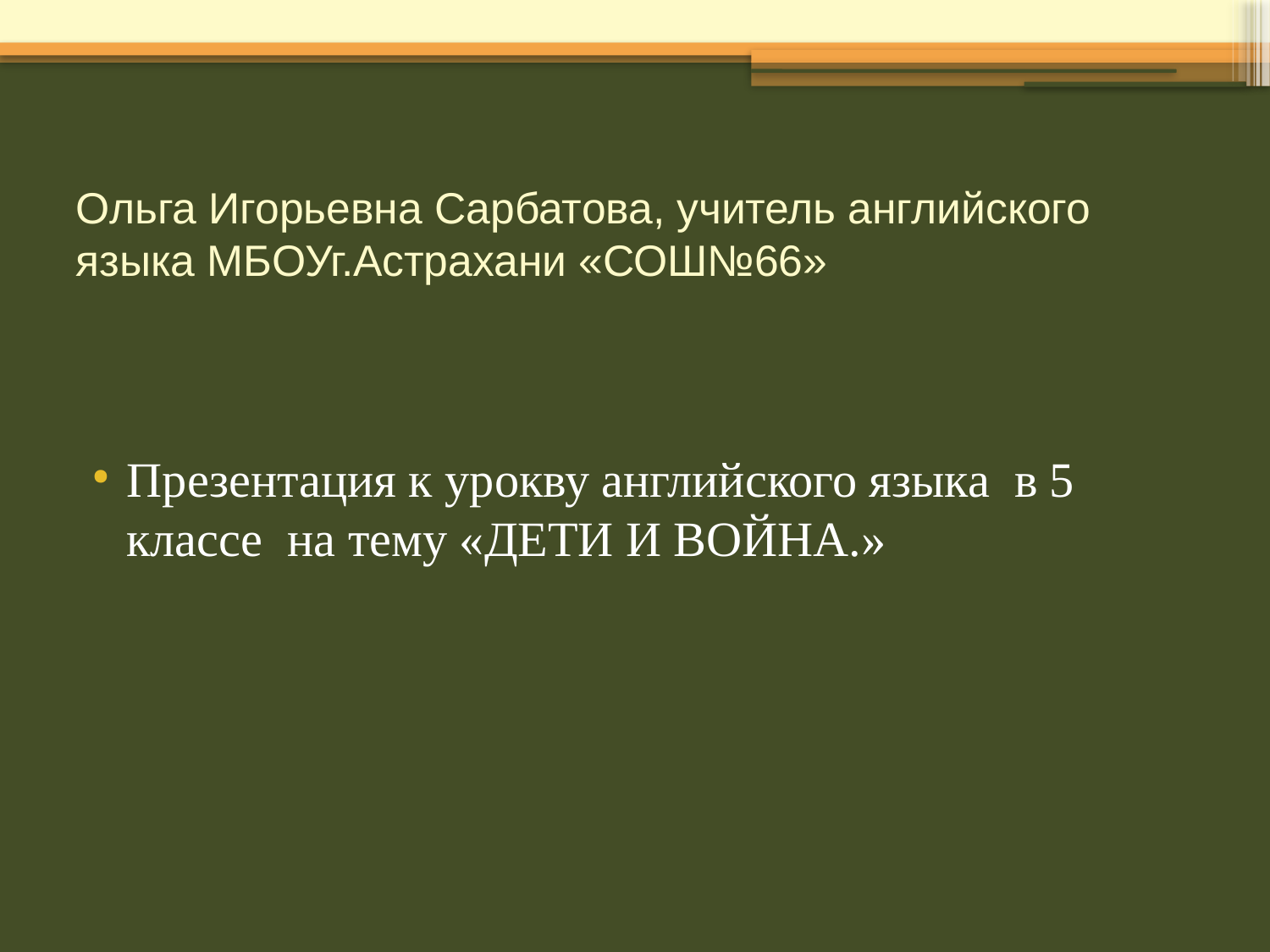

# Ольга Игорьевна Сарбатова, учитель английского языка МБОУг.Астрахани «СОШ№66»

Презентация к урокву английского языка  в 5 классе  на тему «ДЕТИ И ВОЙНА.»